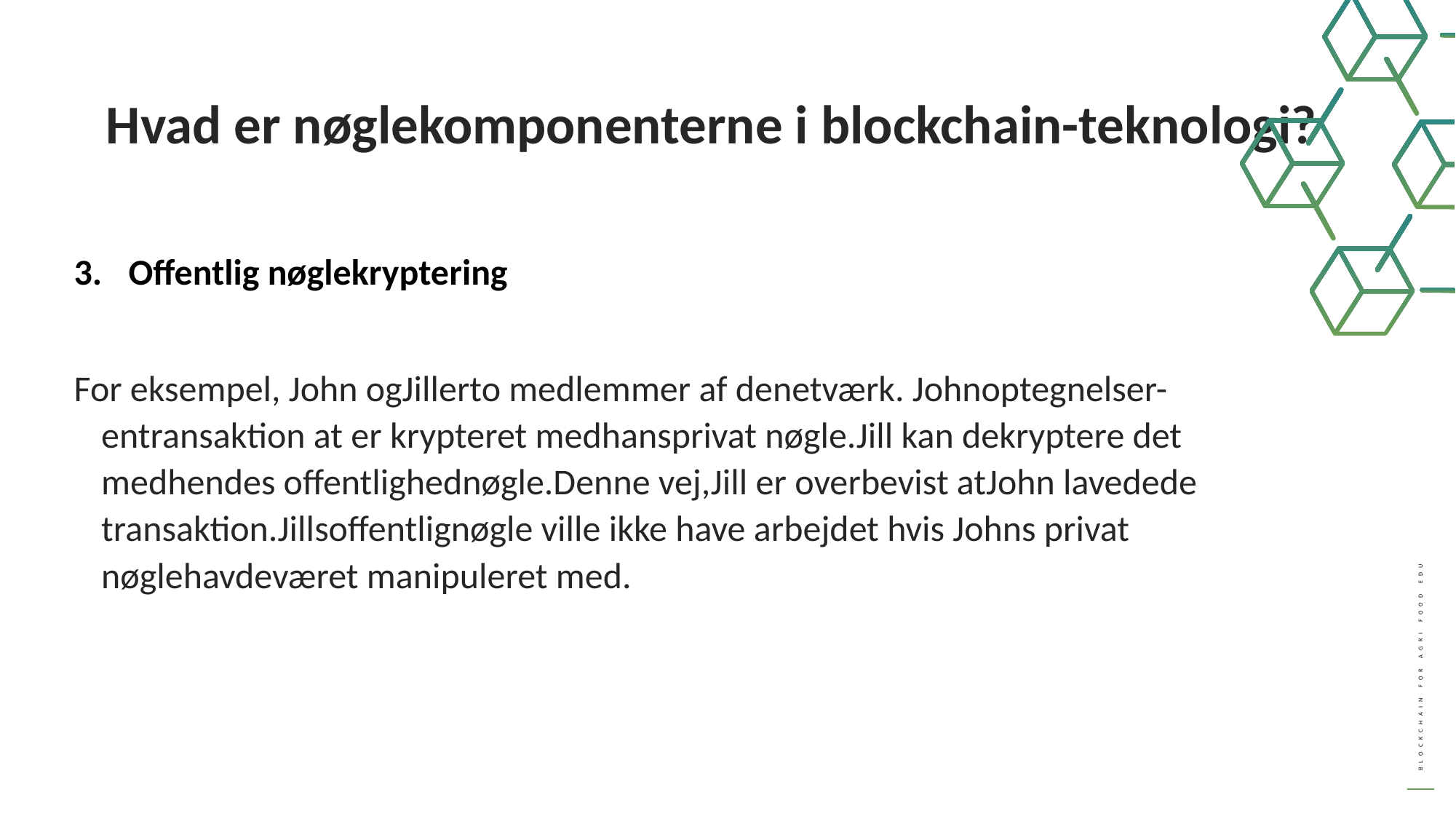

Hvad er nøglekomponenterne i blockchain-teknologi?
Offentlig nøglekryptering

For eksempel, John ogJillerto medlemmer af denetværk. Johnoptegnelser-entransaktion at er krypteret medhansprivat nøgle.Jill kan dekryptere det medhendes offentlighednøgle.Denne vej,Jill er overbevist atJohn lavedede transaktion.Jillsoffentlignøgle ville ikke have arbejdet hvis Johns privat nøglehavdeværet manipuleret med.